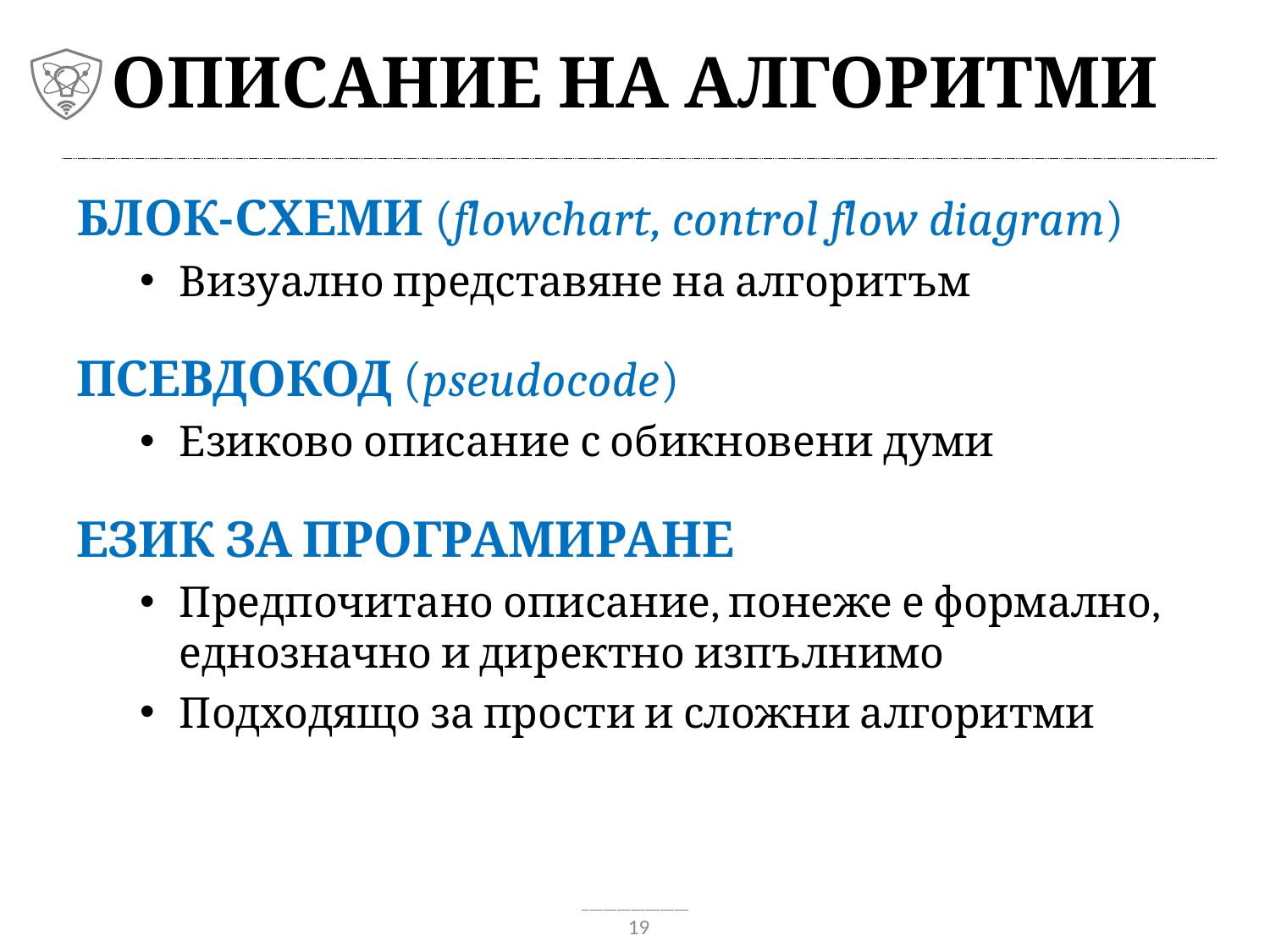

# Описание на алгоритми
Блок-схеми (flowchart, control flow diagram)
Визуално представяне на алгоритъм
Псевдокод (pseudocode)
Езиково описание с обикновени думи
Език за програмиране
Предпочитано описание, понеже е формално, еднозначно и директно изпълнимо
Подходящо за прости и сложни алгоритми
19